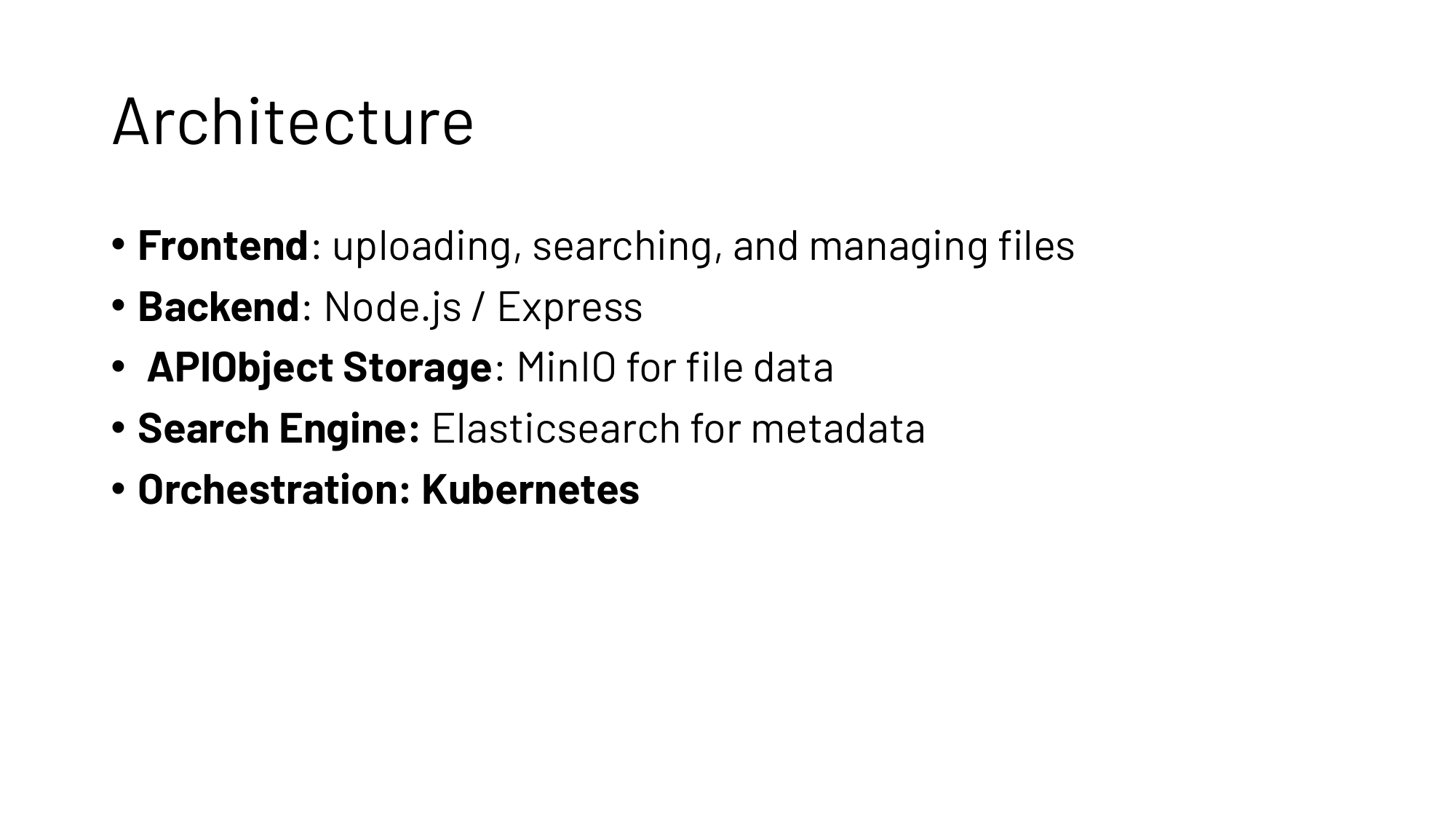

# Architecture
Frontend: uploading, searching, and managing files
Backend: Node.js / Express
 APIObject Storage: MinIO for file data
Search Engine: Elasticsearch for metadata
Orchestration: Kubernetes